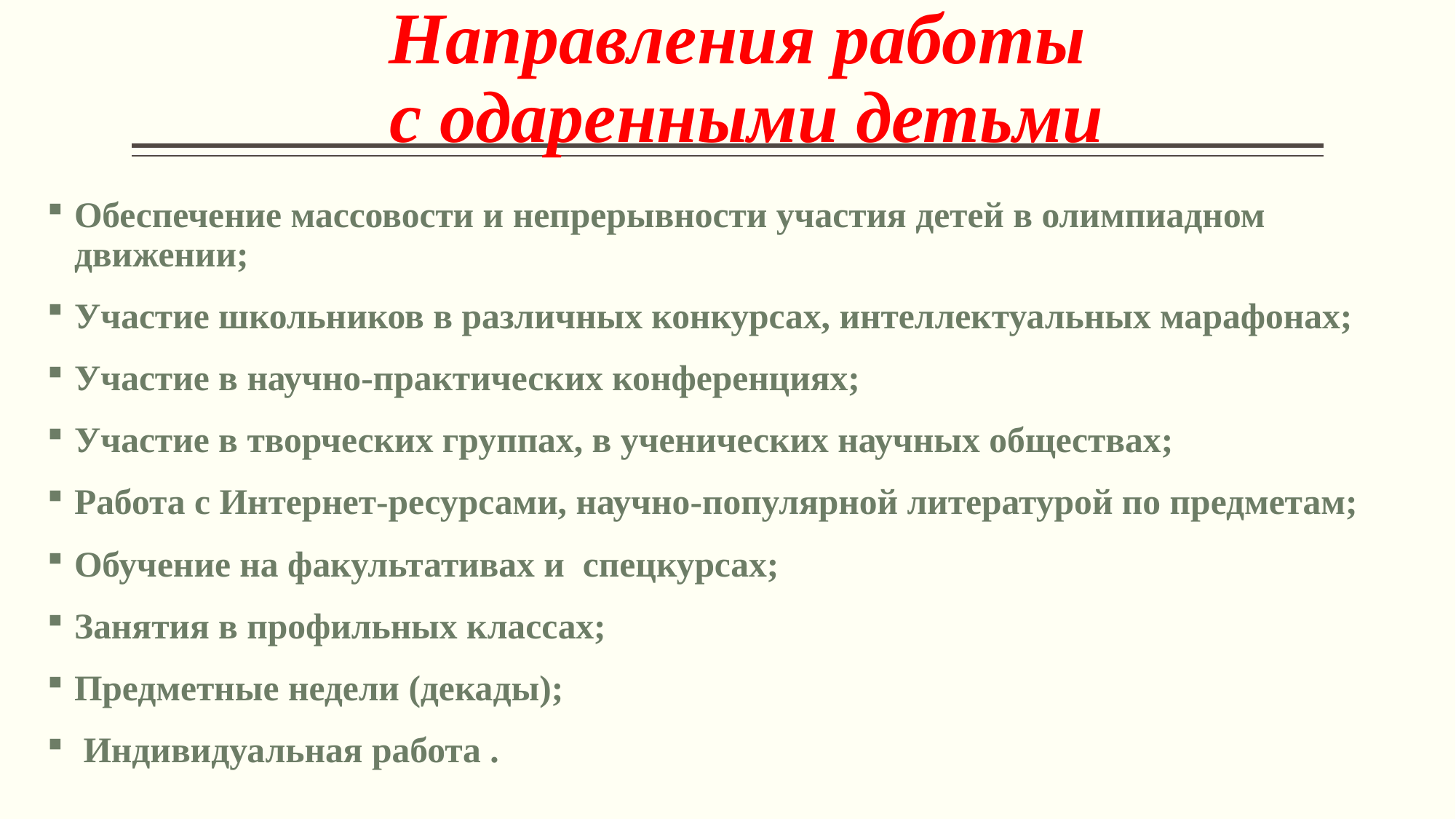

# Направления работы с одаренными детьми
Обеспечение массовости и непрерывности участия детей в олимпиадном движении;
Участие школьников в различных конкурсах, интеллектуальных марафонах;
Участие в научно-практических конференциях;
Участие в творческих группах, в ученических научных обществах;
Работа с Интернет-ресурсами, научно-популярной литературой по предметам;
Обучение на факультативах и  спецкурсах;
Занятия в профильных классах;
Предметные недели (декады);
 Индивидуальная работа .